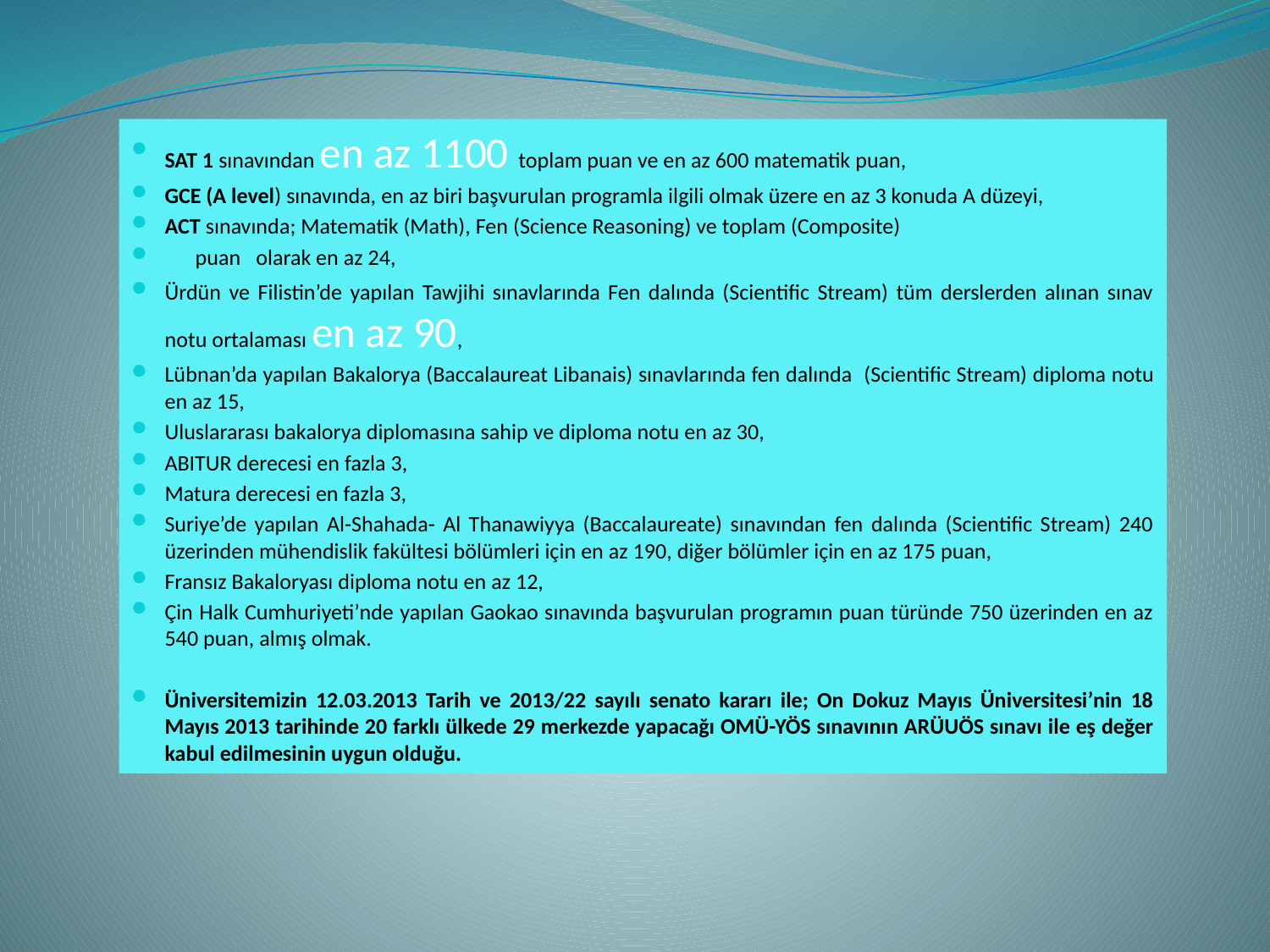

SAT 1 sınavından en az 1100 toplam puan ve en az 600 matematik puan,
GCE (A level) sınavında, en az biri başvurulan programla ilgili olmak üzere en az 3 konuda A düzeyi,
ACT sınavında; Matematik (Math), Fen (Science Reasoning) ve toplam (Composite)
      puan   olarak en az 24,
Ürdün ve Filistin’de yapılan Tawjihi sınavlarında Fen dalında (Scientific Stream) tüm derslerden alınan sınav notu ortalaması en az 90,
Lübnan’da yapılan Bakalorya (Baccalaureat Libanais) sınavlarında fen dalında  (Scientific Stream) diploma notu en az 15,
Uluslararası bakalorya diplomasına sahip ve diploma notu en az 30,
ABITUR derecesi en fazla 3,
Matura derecesi en fazla 3,
Suriye’de yapılan Al-Shahada- Al Thanawiyya (Baccalaureate) sınavından fen dalında (Scientific Stream) 240 üzerinden mühendislik fakültesi bölümleri için en az 190, diğer bölümler için en az 175 puan,
Fransız Bakaloryası diploma notu en az 12,
Çin Halk Cumhuriyeti’nde yapılan Gaokao sınavında başvurulan programın puan türünde 750 üzerinden en az 540 puan, almış olmak.

Üniversitemizin 12.03.2013 Tarih ve 2013/22 sayılı senato kararı ile; On Dokuz Mayıs Üniversitesi’nin 18 Mayıs 2013 tarihinde 20 farklı ülkede 29 merkezde yapacağı OMÜ-YÖS sınavının ARÜUÖS sınavı ile eş değer kabul edilmesinin uygun olduğu.